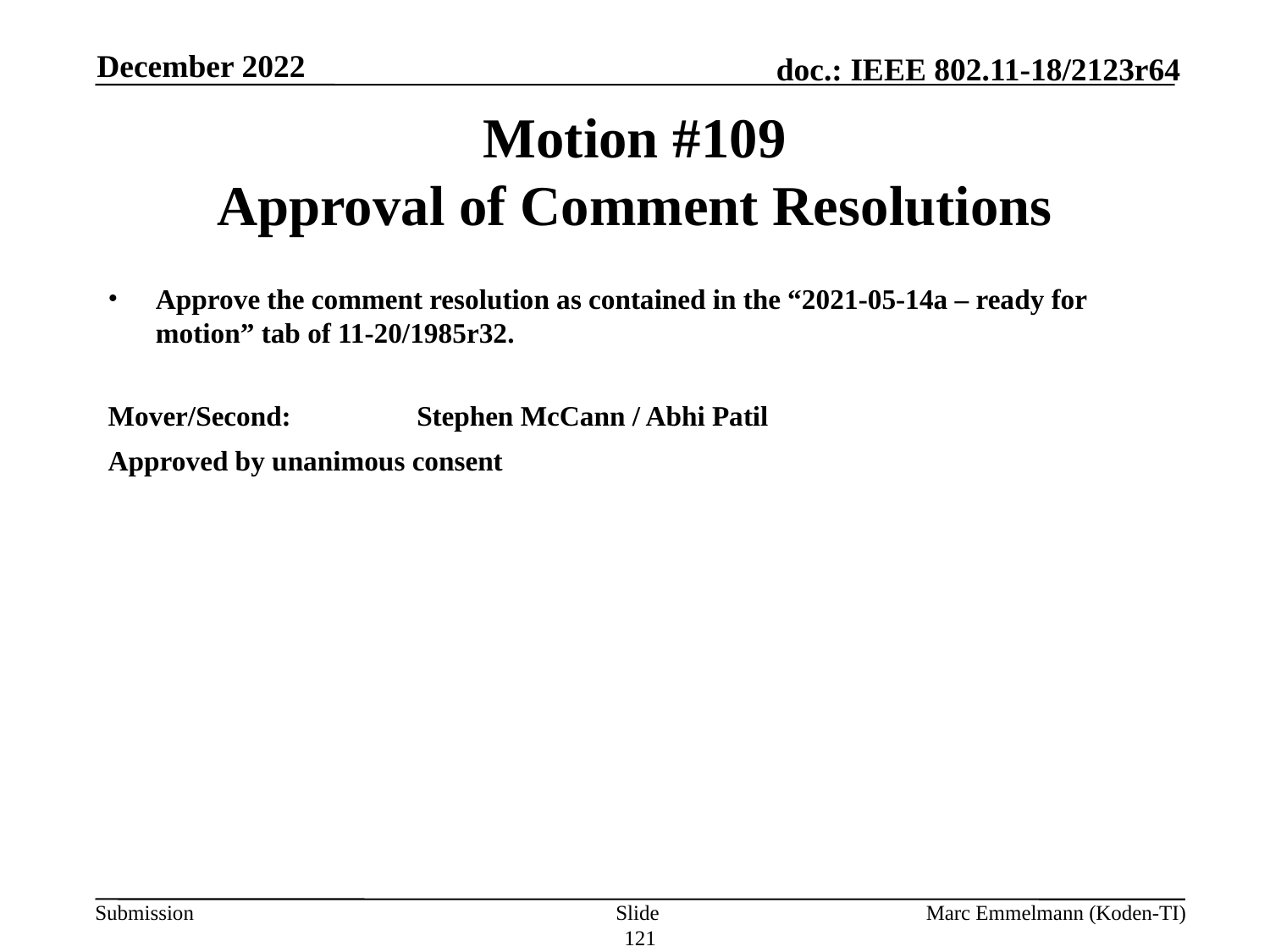

December 2022
# Motion #109 Approval of Comment Resolutions
Approve the comment resolution as contained in the “2021-05-14a – ready for motion” tab of 11-20/1985r32.

Mover/Second:	 Stephen McCann / Abhi Patil
Approved by unanimous consent
Slide 121
Marc Emmelmann (Koden-TI)